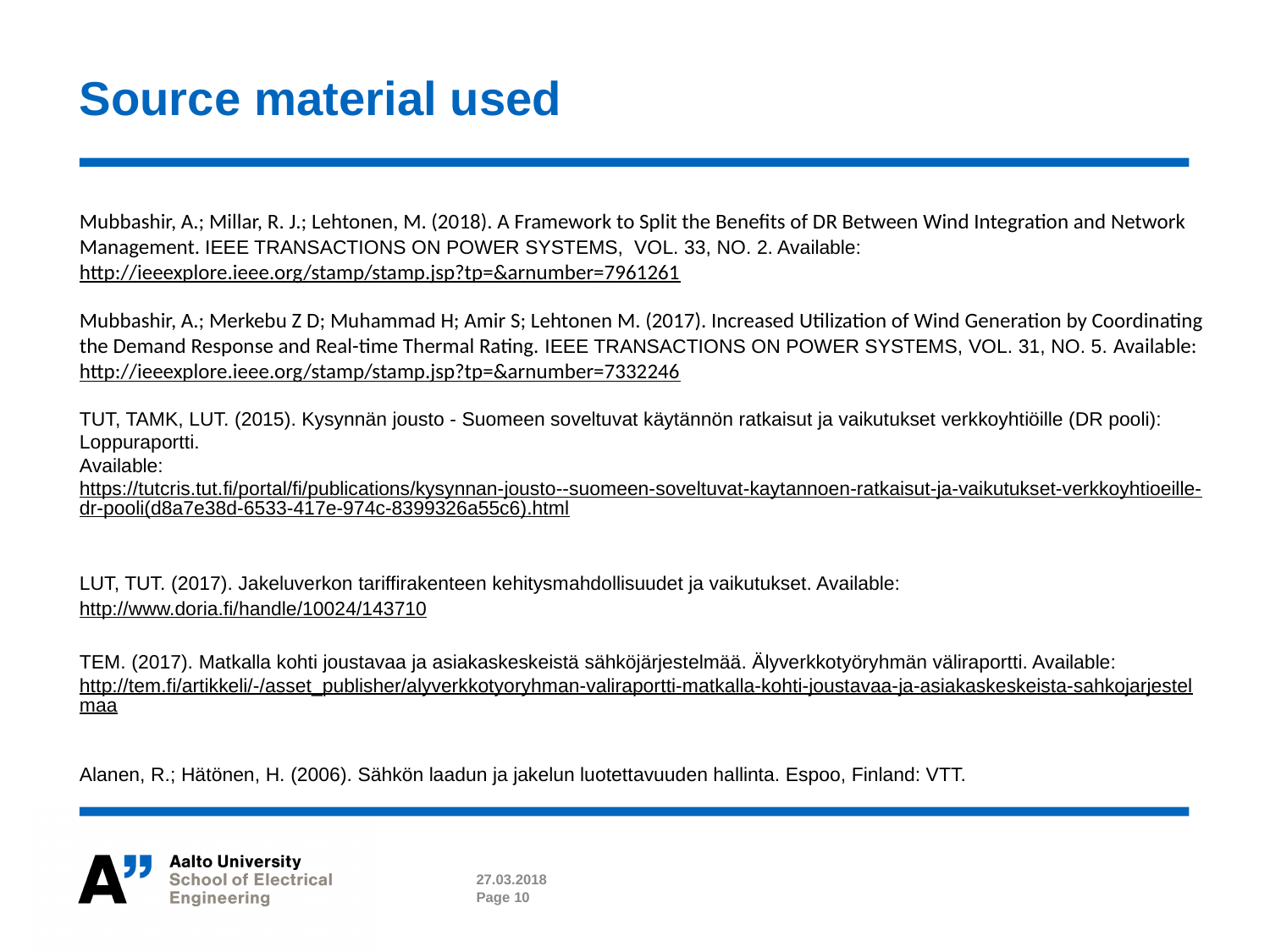

# Source material used
Mubbashir, A.; Millar, R. J.; Lehtonen, M. (2018). A Framework to Split the Benefits of DR Between Wind Integration and Network Management. IEEE TRANSACTIONS ON POWER SYSTEMS,  VOL. 33, NO. 2. Available: http://ieeexplore.ieee.org/stamp/stamp.jsp?tp=&arnumber=7961261

Mubbashir, A.; Merkebu Z D; Muhammad H; Amir S; Lehtonen M. (2017). Increased Utilization of Wind Generation by Coordinating the Demand Response and Real-time Thermal Rating. IEEE TRANSACTIONS ON POWER SYSTEMS, VOL. 31, NO. 5. Available:
http://ieeexplore.ieee.org/stamp/stamp.jsp?tp=&arnumber=7332246

TUT, TAMK, LUT. (2015). Kysynnän jousto - Suomeen soveltuvat käytännön ratkaisut ja vaikutukset verkkoyhtiöille (DR pooli): Loppuraportti.
Available: https://tutcris.tut.fi/portal/fi/publications/kysynnan-jousto--suomeen-soveltuvat-kaytannoen-ratkaisut-ja-vaikutukset-verkkoyhtioeille-dr-pooli(d8a7e38d-6533-417e-974c-8399326a55c6).html
LUT, TUT. (2017). Jakeluverkon tariffirakenteen kehitysmahdollisuudet ja vaikutukset. Available: http://www.doria.fi/handle/10024/143710

TEM. (2017). Matkalla kohti joustavaa ja asiakaskeskeistä sähköjärjestelmää. Älyverkkotyöryhmän väliraportti. Available: http://tem.fi/artikkeli/-/asset_publisher/alyverkkotyoryhman-valiraportti-matkalla-kohti-joustavaa-ja-asiakaskeskeista-sahkojarjestelmaa

Alanen, R.; Hätönen, H. (2006). Sähkön laadun ja jakelun luotettavuuden hallinta. Espoo, Finland: VTT.

27.03.2018
Page 10